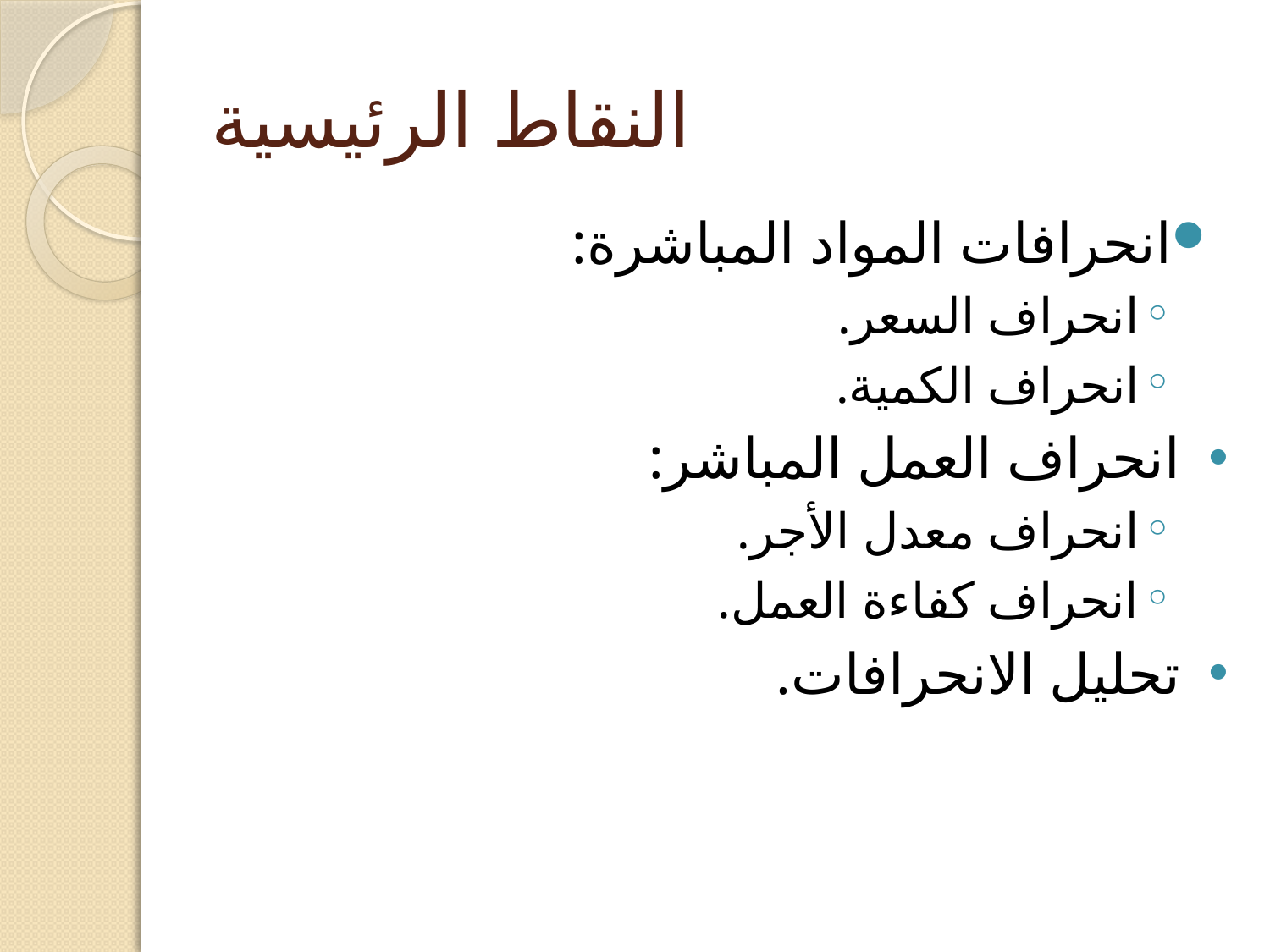

# النقاط الرئيسية
انحرافات المواد المباشرة:
انحراف السعر.
انحراف الكمية.
انحراف العمل المباشر:
انحراف معدل الأجر.
انحراف كفاءة العمل.
تحليل الانحرافات.